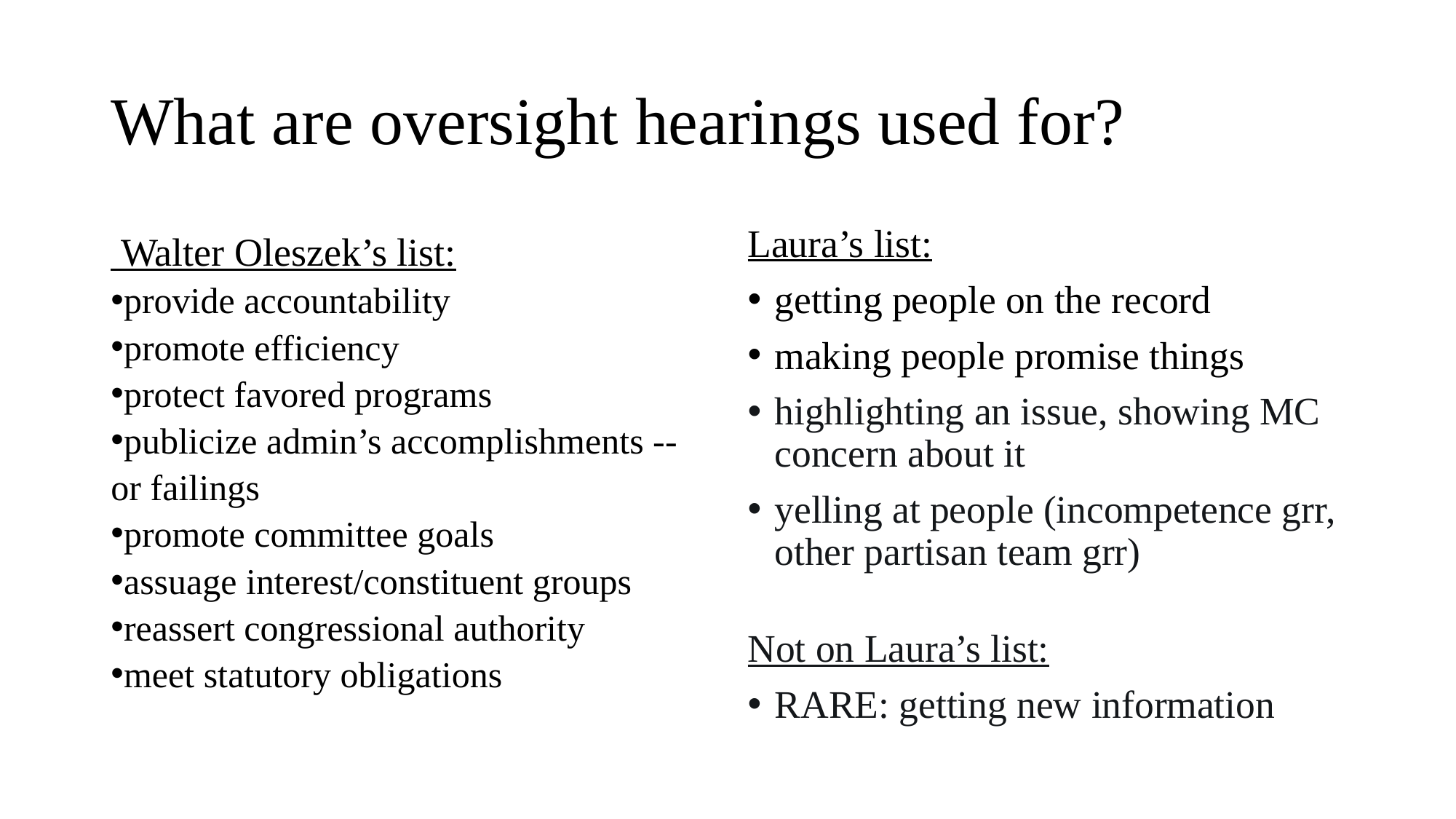

# What are oversight hearings used for?
 Walter Oleszek’s list:
provide accountability
promote efficiency
protect favored programs
publicize admin’s accomplishments -- or failings
promote committee goals
assuage interest/constituent groups
reassert congressional authority
meet statutory obligations
Laura’s list:
getting people on the record
making people promise things
highlighting an issue, showing MC concern about it
yelling at people (incompetence grr, other partisan team grr)

Not on Laura’s list:
RARE: getting new information